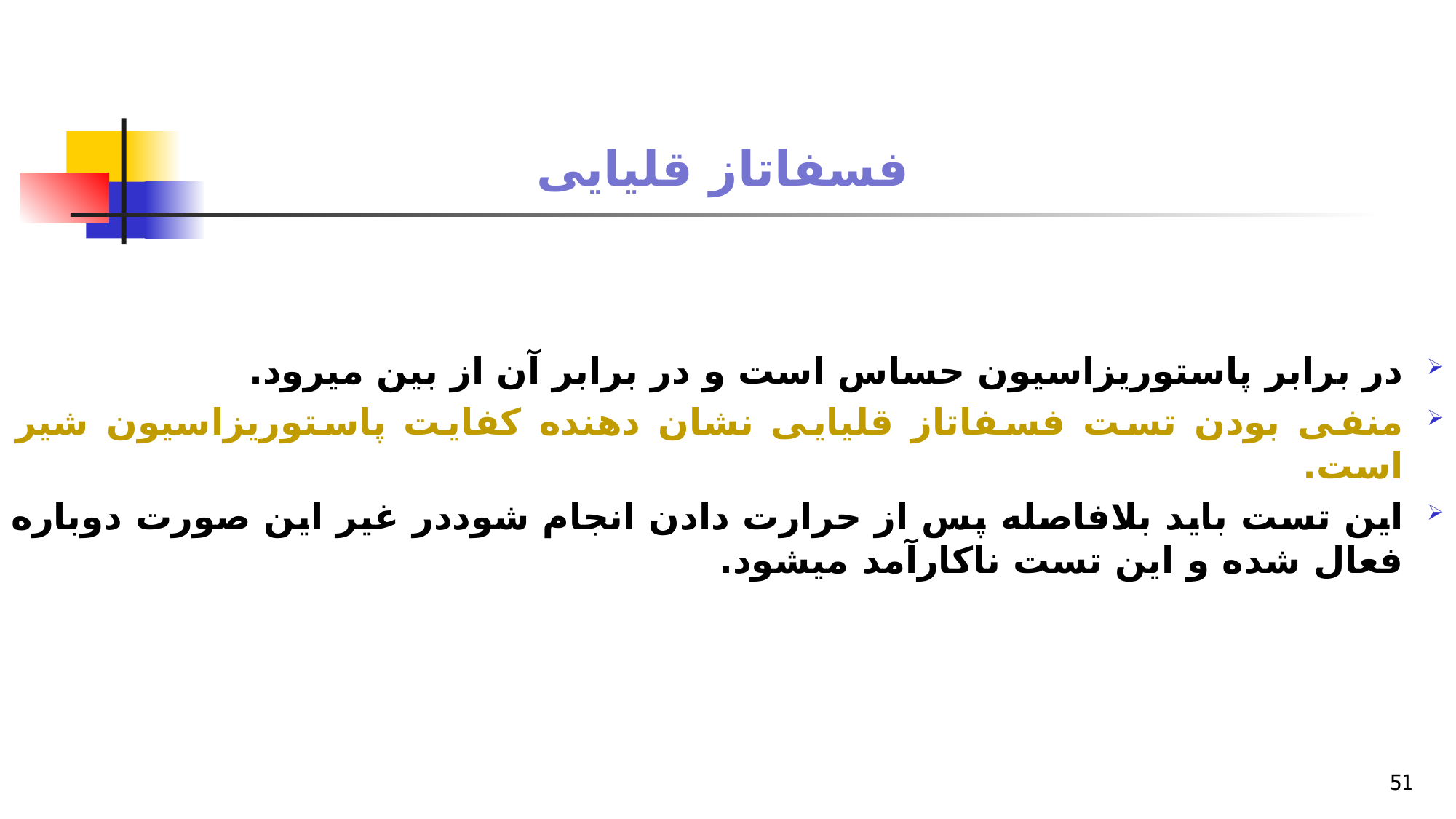

# فسفاتاز قلیایی

در برابر پاستوریزاسیون حساس است و در برابر آن از بین میرود.
منفی بودن تست فسفاتاز قلیایی نشان دهنده کفایت پاستوریزاسیون شیر است.
این تست باید بلافاصله پس از حرارت دادن انجام شوددر غیر این صورت دوباره فعال شده و این تست ناکارآمد میشود.
51